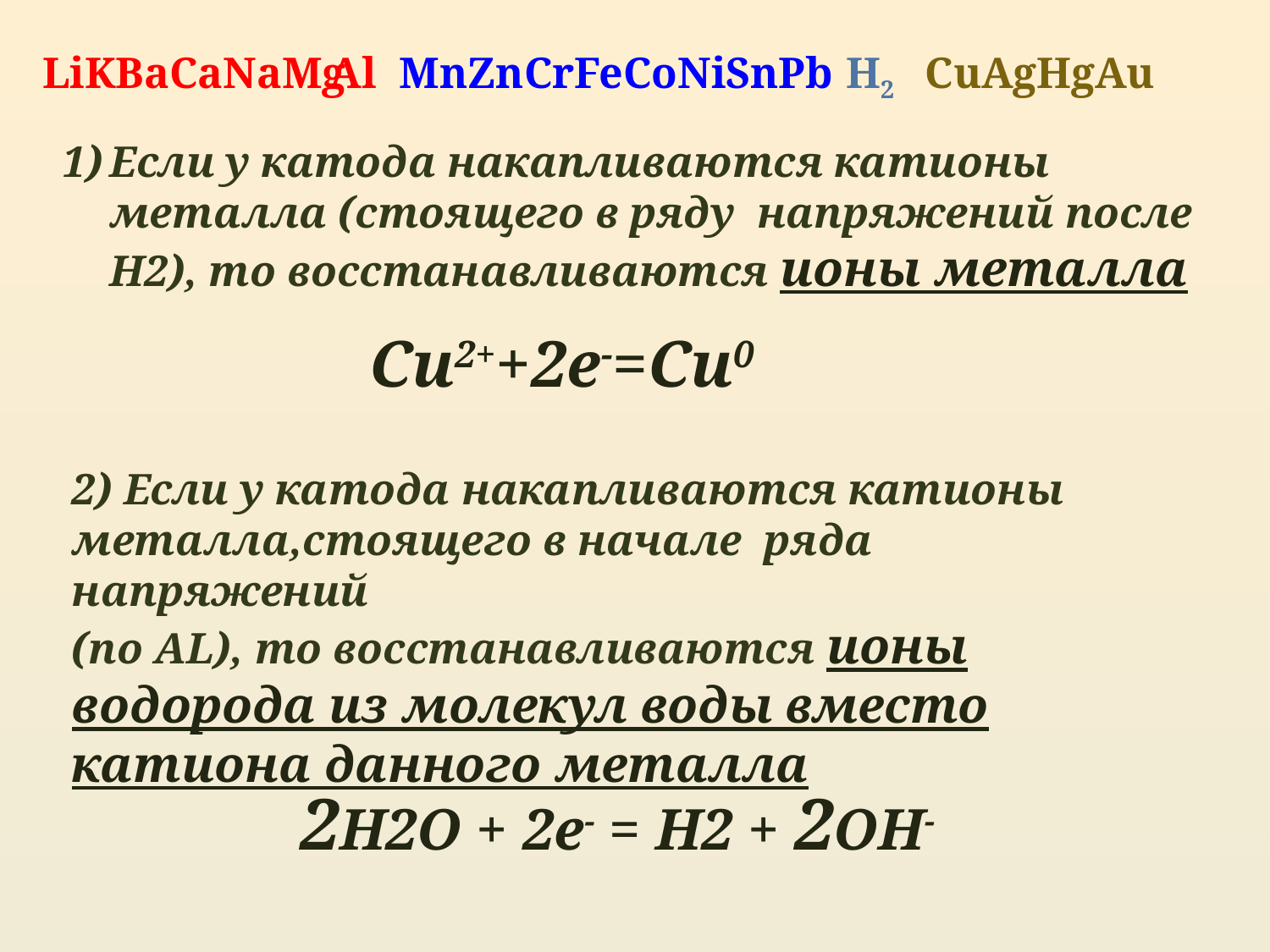

LiKBaCaNaMg
Al
MnZnCrFeCoNiSnPb
H2
CuAgHgAu
Если у катода накапливаются катионы металла (стоящего в ряду  напряжений после  H2), то восстанавливаются ионы металла
Cu2++2e-=Cu0
2) Если у катода накапливаются катионы металла,стоящего в начале  ряда напряжений
(по AL), то восстанавливаются ионы водорода из молекул воды вместо катиона данного металла

2H2O + 2e- = H2 + 2OH-